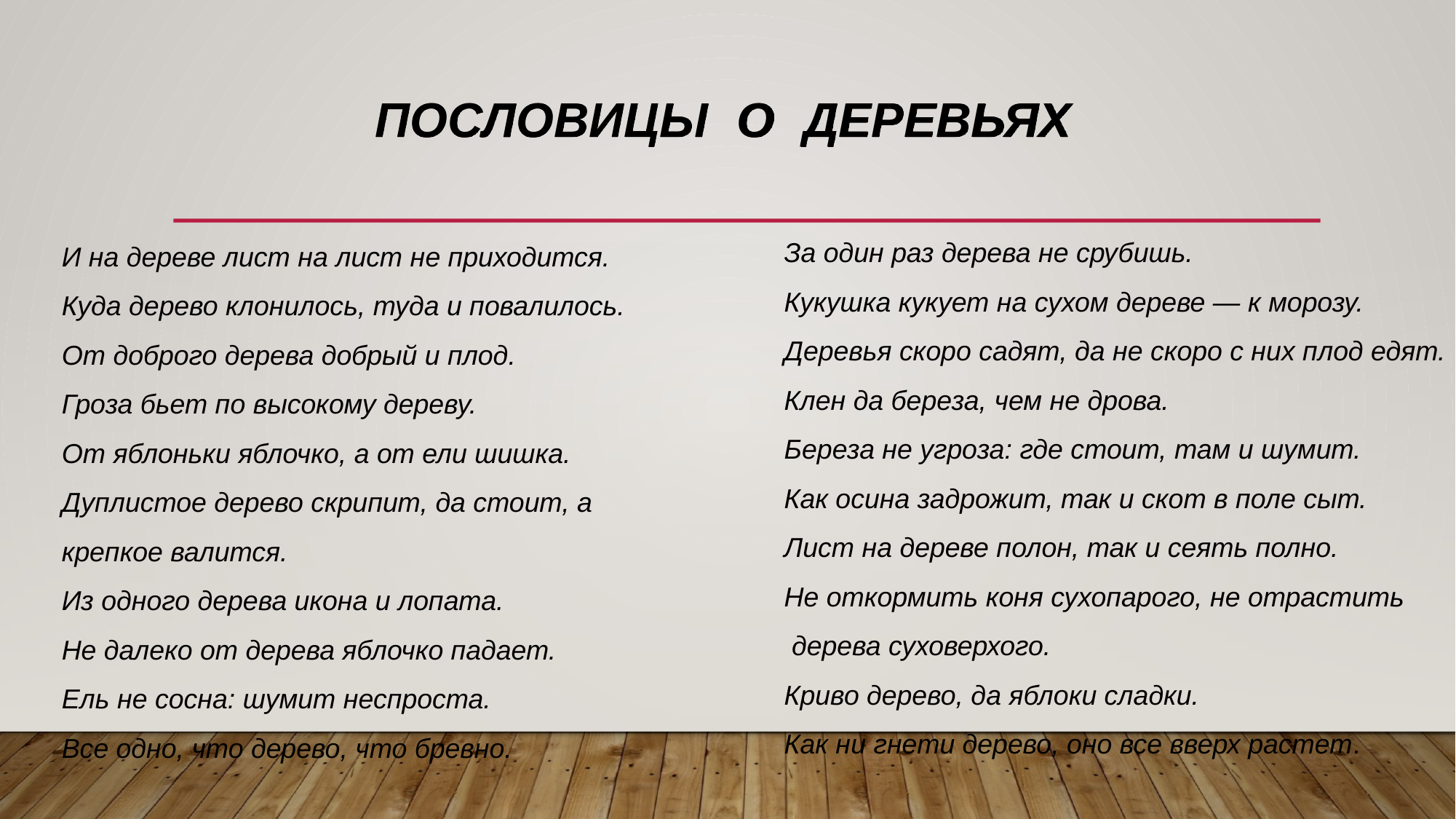

# Пословицы  о  деревьях

И на дереве лист на лист не приходится.
Куда дерево клонилось, туда и повалилось.
От доброго дерева добрый и плод.
Гроза бьет по высокому дереву.
От яблоньки яблочко, а от ели шишка.
Дуплистое дерево скрипит, да стоит, а крепкое валится.
Из одного дерева икона и лопата.
Не далеко от дерева яблочко падает.
Ель не сосна: шумит неспроста.
Все одно, что дерево, что бревно.

За один раз дерева не срубишь.
Кукушка кукует на сухом дереве — к морозу.
Деревья скоро садят, да не скоро с них плод едят.
Клен да береза, чем не дрова.
Береза не угроза: где стоит, там и шумит.
Как осина задрожит, так и скот в поле сыт.
Лист на дереве полон, так и сеять полно.
Не откормить коня сухопарого, не отрастить
 дерева суховерхого.
Криво дерево, да яблоки сладки.
Как ни гнети дерево, оно все вверх растет.